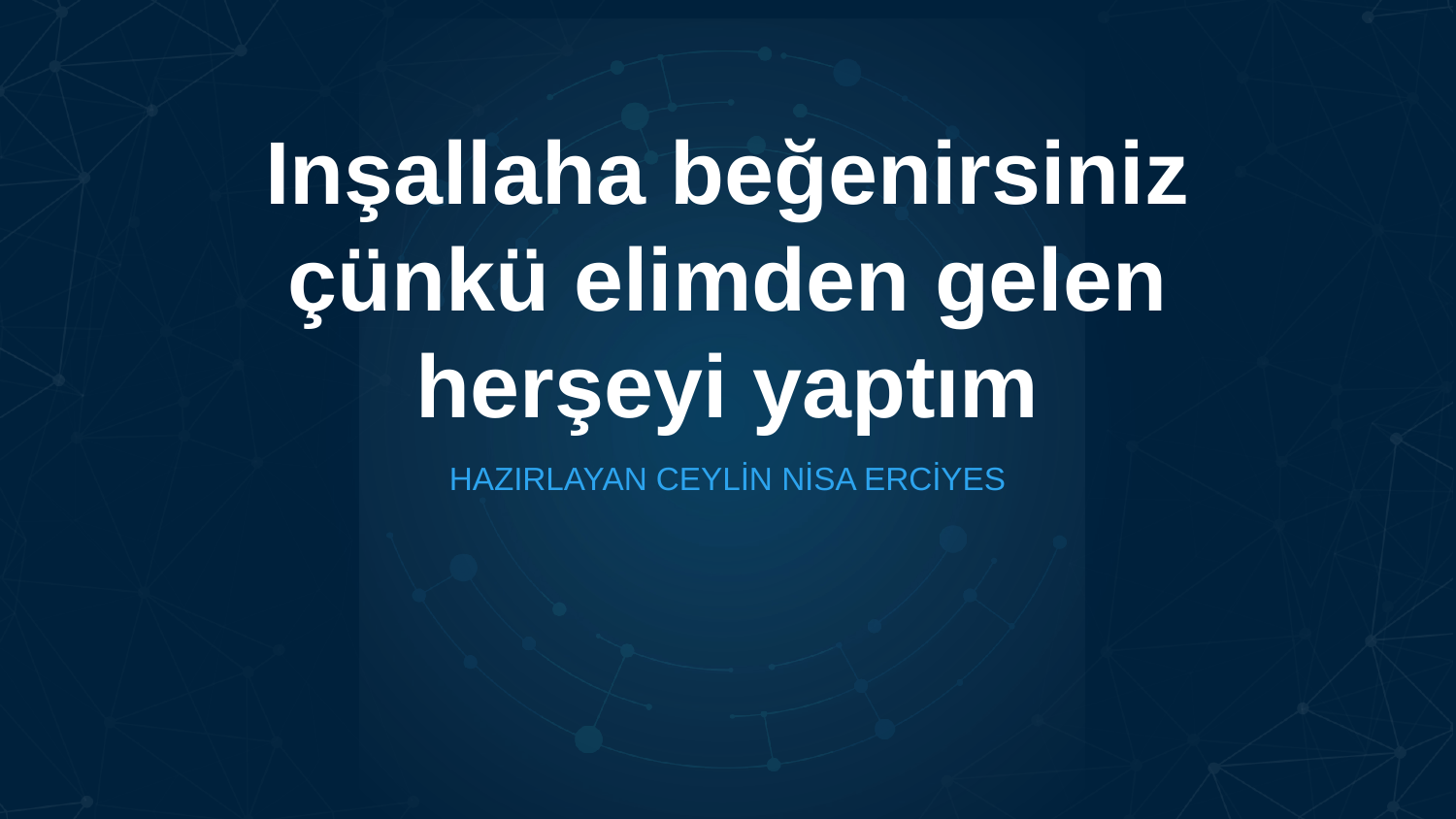

# Inşallaha beğenirsiniz çünkü elimden gelen herşeyi yaptım
HAZIRLAYAN CEYLİN NİSA ERCİYES